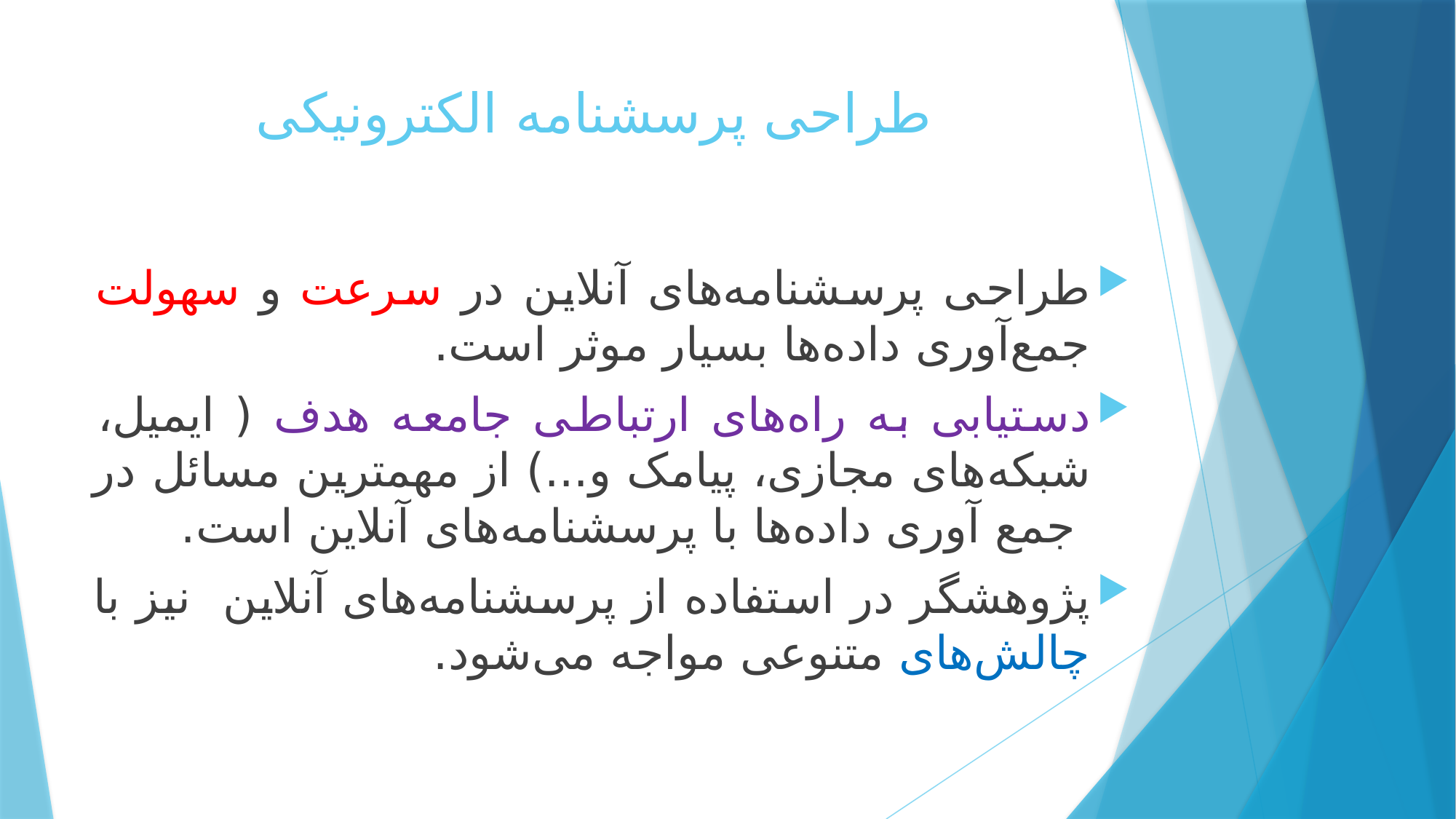

# طراحی پرسشنامه‌ الکترونیکی
طراحی پرسشنامه‌های آنلاین در سرعت و سهولت جمع‌آوری داده‌ها بسیار موثر است.
دستیابی به راه‌های ارتباطی جامعه هدف ( ایمیل، شبکه‌های مجازی، پیامک و...) از مهمترین مسائل در  جمع آوری داده‌ها با پرسشنامه‌های آنلاین است.
پژوهشگر در استفاده از پرسشنامه‌های آنلاین  نیز با چالش‌های متنوعی مواجه می‌شود.